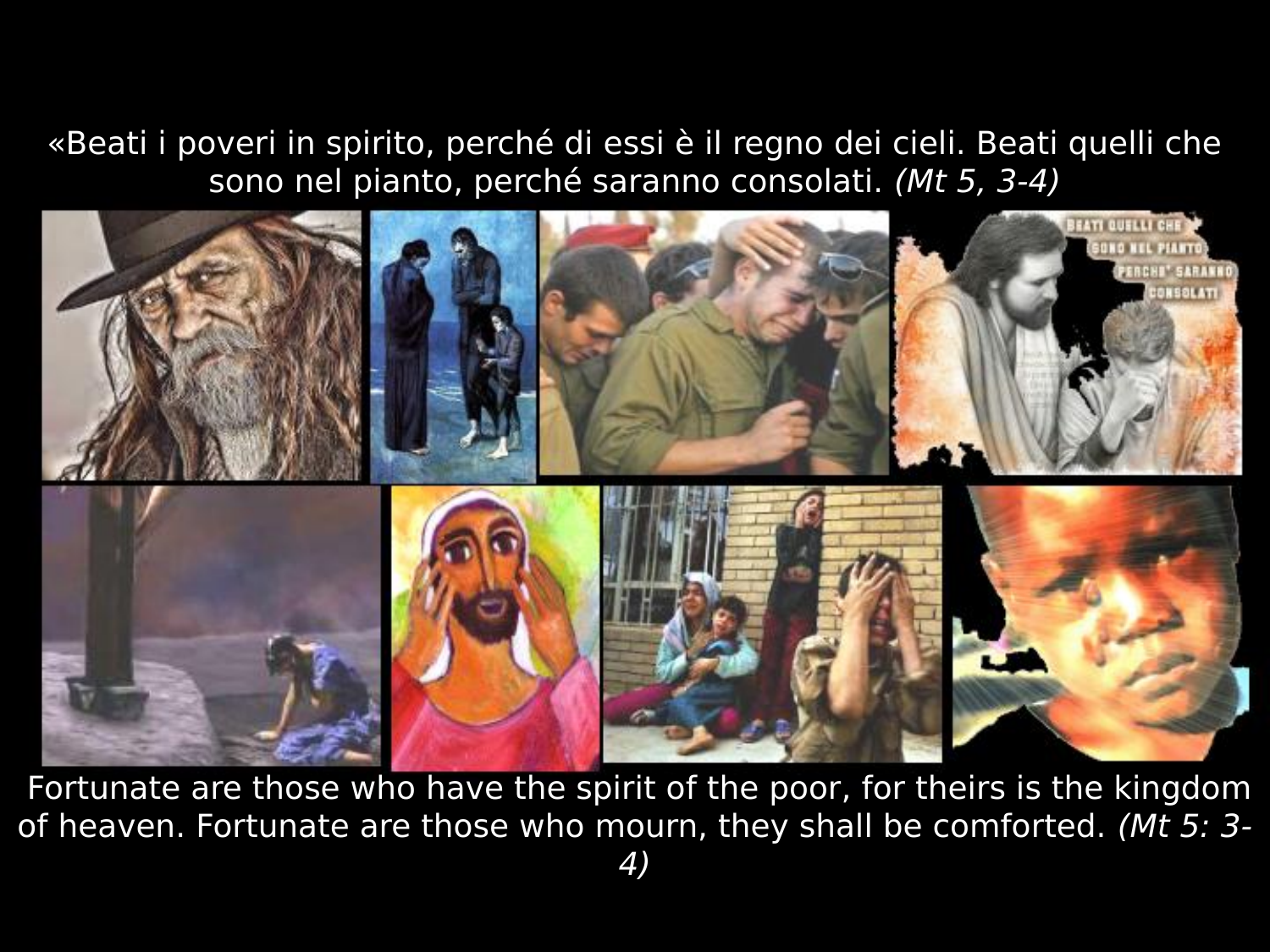

«Beati i poveri in spirito, perché di essi è il regno dei cieli. Beati quelli che sono nel pianto, perché saranno consolati. (Mt 5, 3-4)
 Fortunate are those who have the spirit of the poor, for theirs is the kingdom of heaven. Fortunate are those who mourn, they shall be comforted. (Mt 5: 3-4)